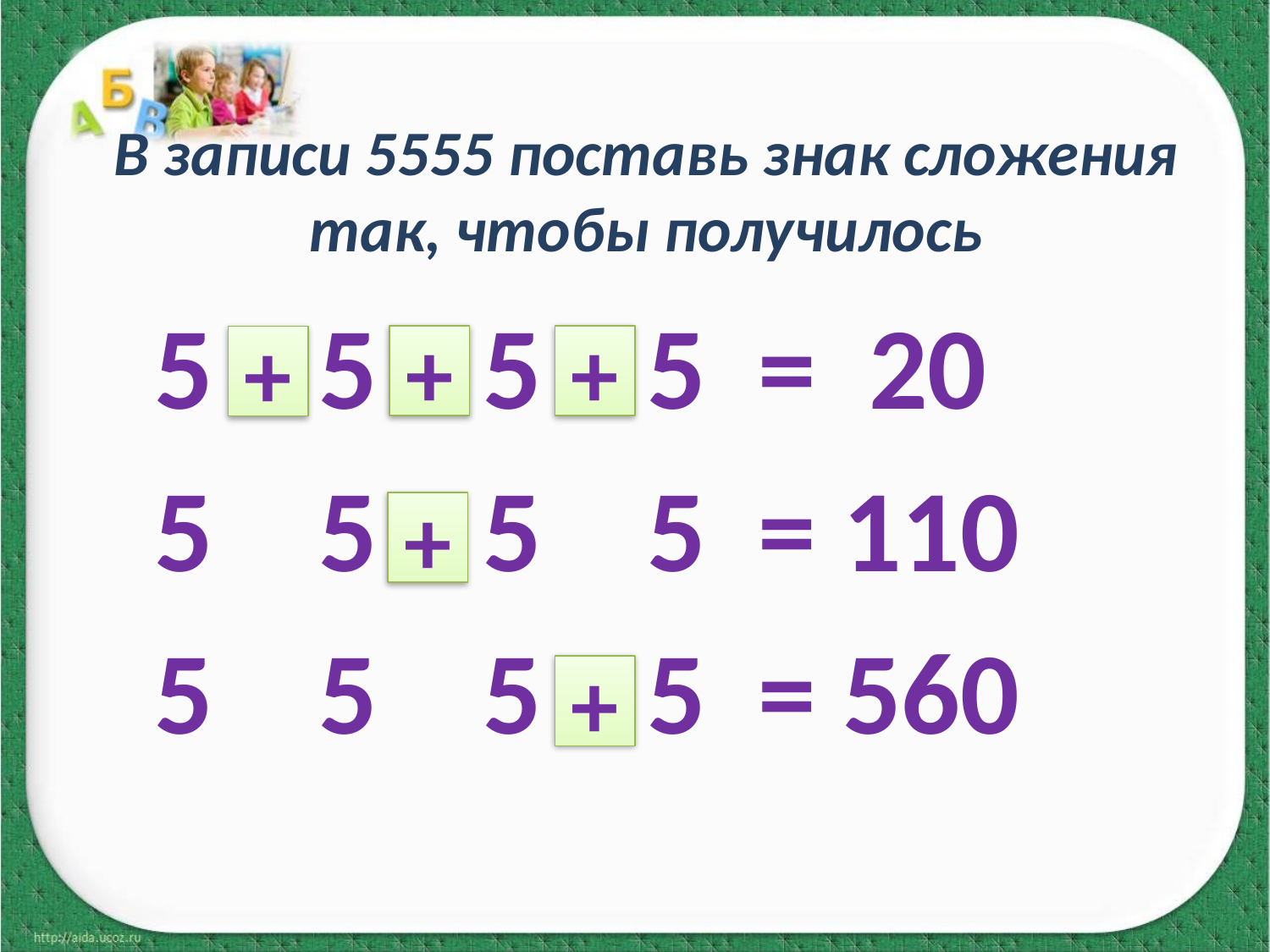

# В записи 5555 поставь знак сложения так, чтобы получилось
   5    5    5    5  =  20
   5    5    5    5  = 110
   5    5    5    5  = 560

+
+
+
+
+